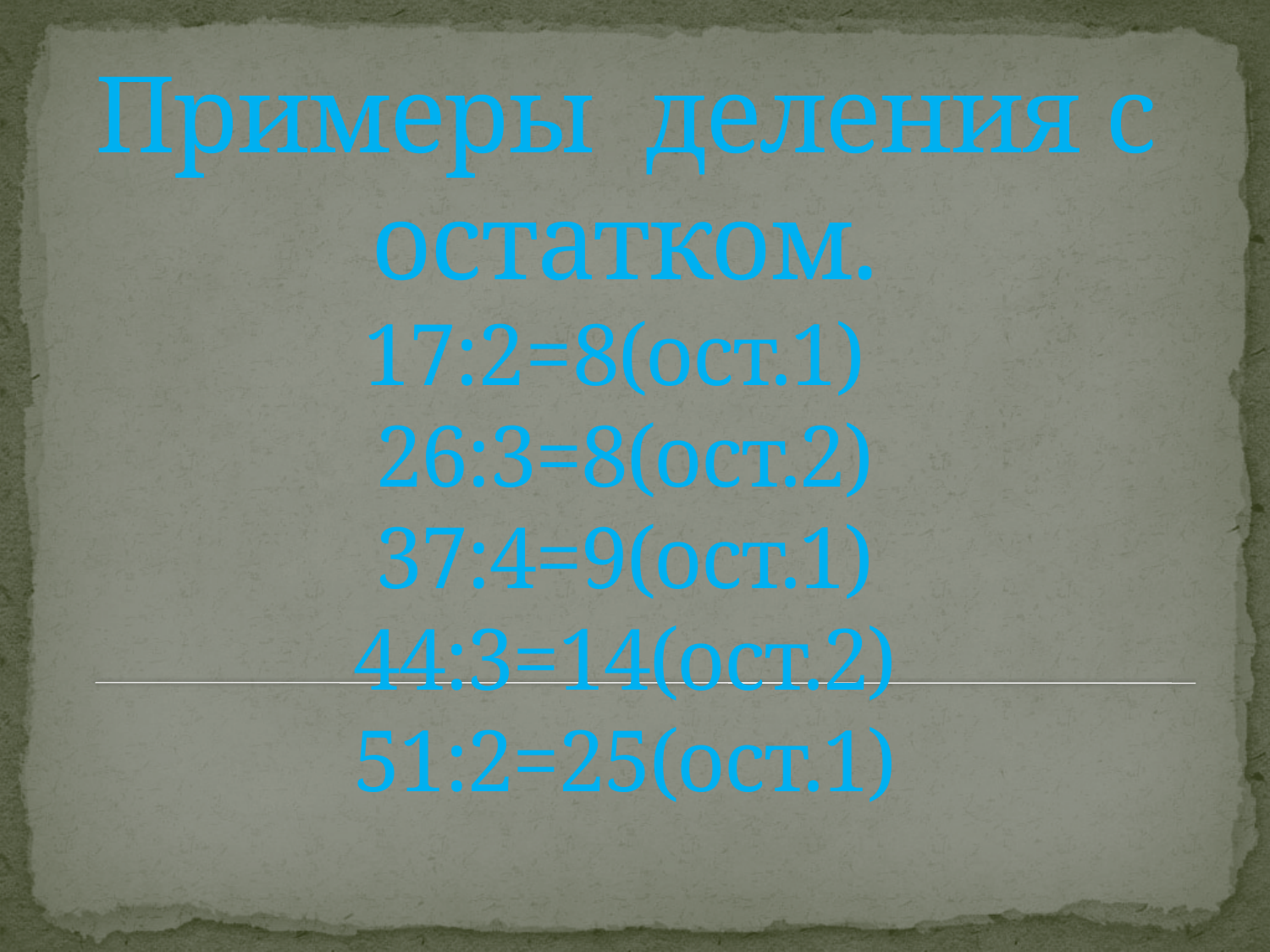

# Примеры  деления с остатком. 17:2=8(ост.1) 26:3=8(ост.2) 37:4=9(ост.1) 44:3=14(ост.2) 51:2=25(ост.1)